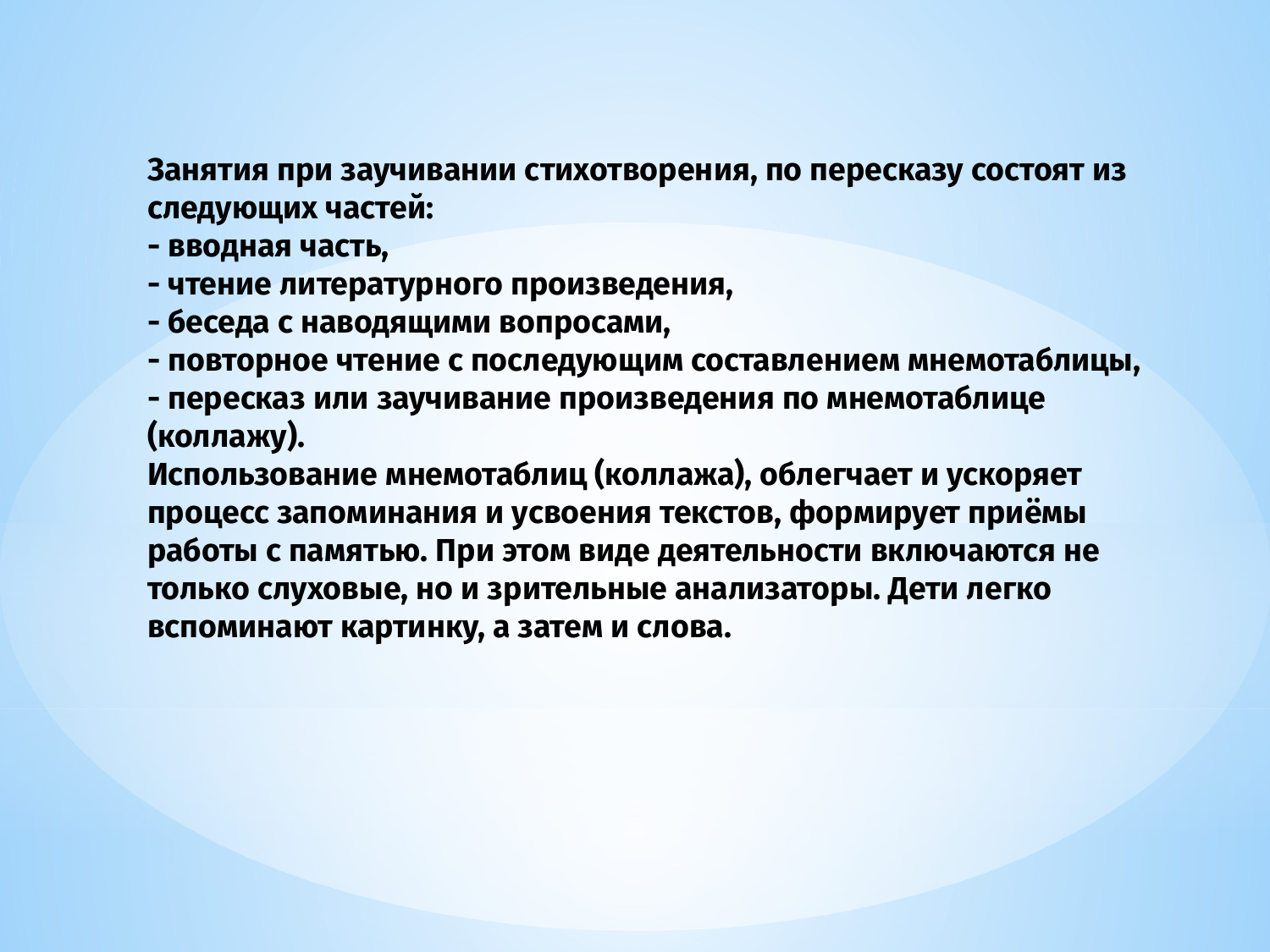

Занятия при заучивании стихотворения, по пересказу состоят из следующих частей:
- вводная часть,
- чтение литературного произведения,
- беседа с наводящими вопросами,
- повторное чтение с последующим составлением мнемотаблицы,
- пересказ или заучивание произведения по мнемотаблице (коллажу).
Использование мнемотаблиц (коллажа), облегчает и ускоряет процесс запоминания и усвоения текстов, формирует приёмы работы с памятью. При этом виде деятельности включаются не только слуховые, но и зрительные анализаторы. Дети легко вспоминают картинку, а затем и слова.